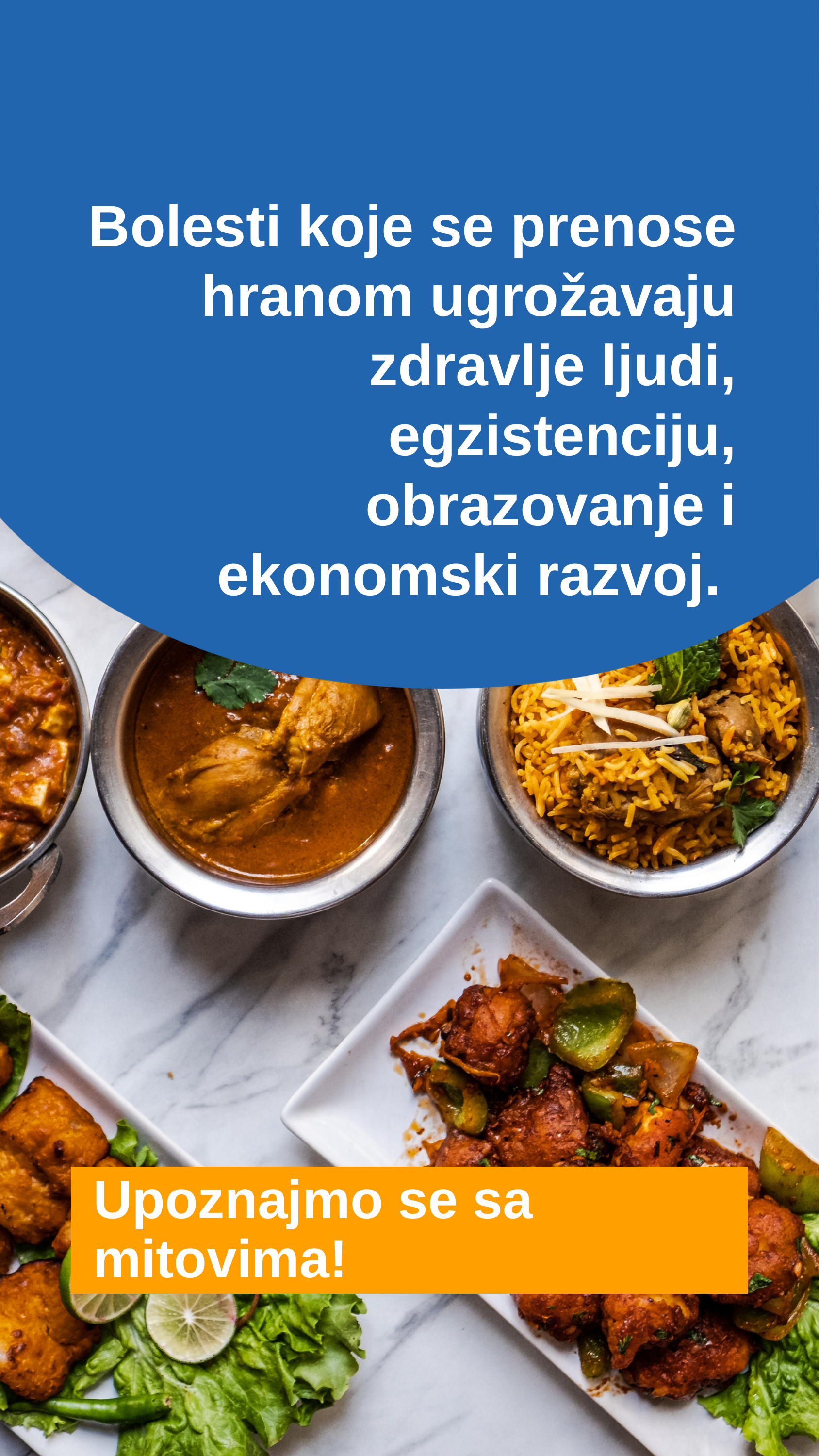

Bolesti koje se prenose hranom ugrožavaju zdravlje ljudi, egzistenciju, obrazovanje i ekonomski razvoj.

Upoznajmo se sa mitovima!